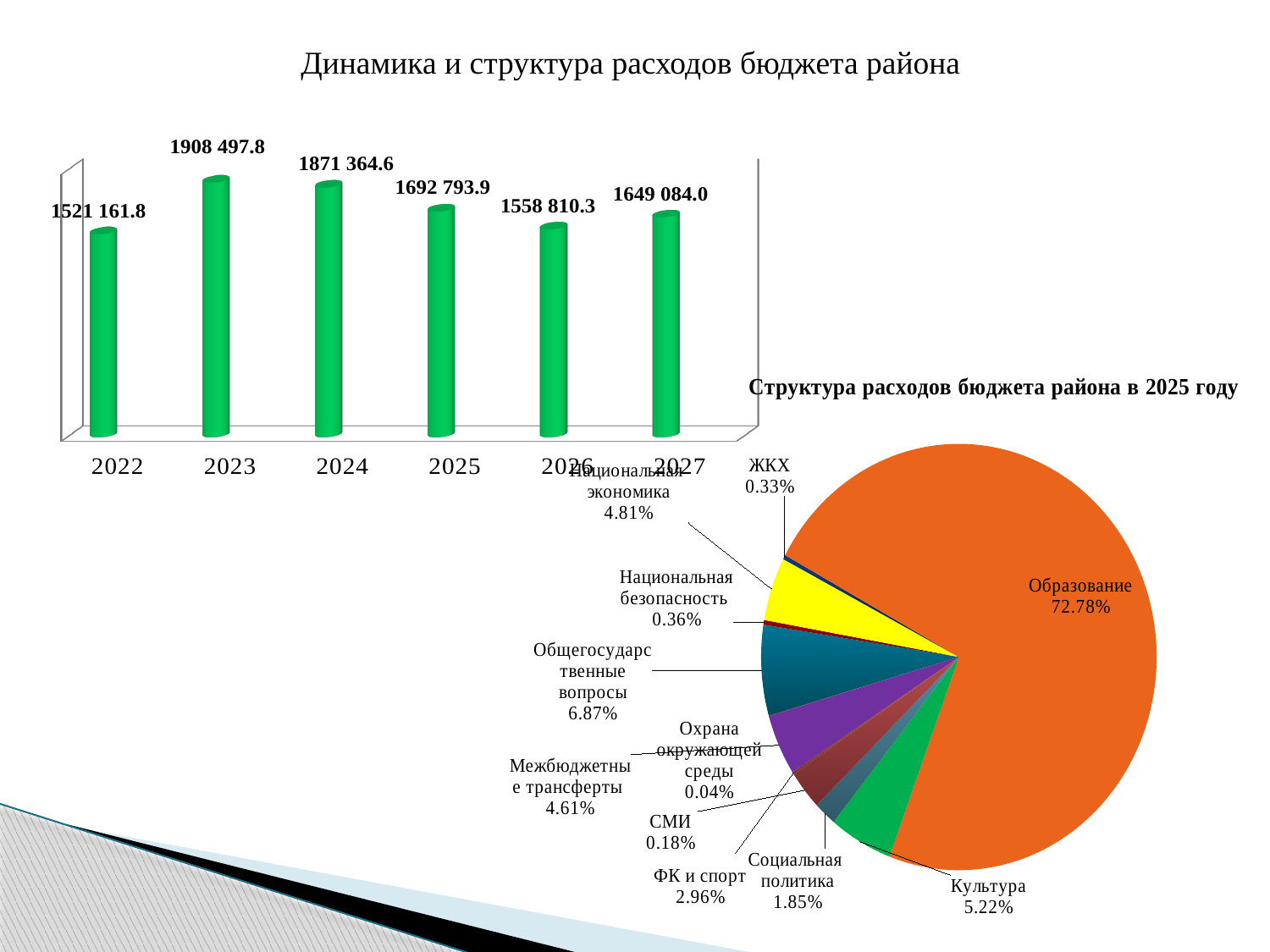

Динамика и структура расходов бюджета района

[unsupported chart]

### Chart: Структура расходов бюджета района в 2025 году

| Category | Структура расходов бюджета района в 2023 году |
|---|---|
| Общегосударственные вопросы | 116342.7 |
| Национальная безопасность  | 6012.0 |
| Национальная  экономика | 81472.6 |
| ЖКХ | 5664.0 |
| Образование | 1231952.4 |
| Культура | 88304.2 |
| Социальная  политика | 31239.2 |
| ФК и спорт | 50155.6 |
| СМИ | 3000.0 |
| Межбюджетные трансферты  | 78046.4 |
| Охрана окружающей среды | 600.0 |